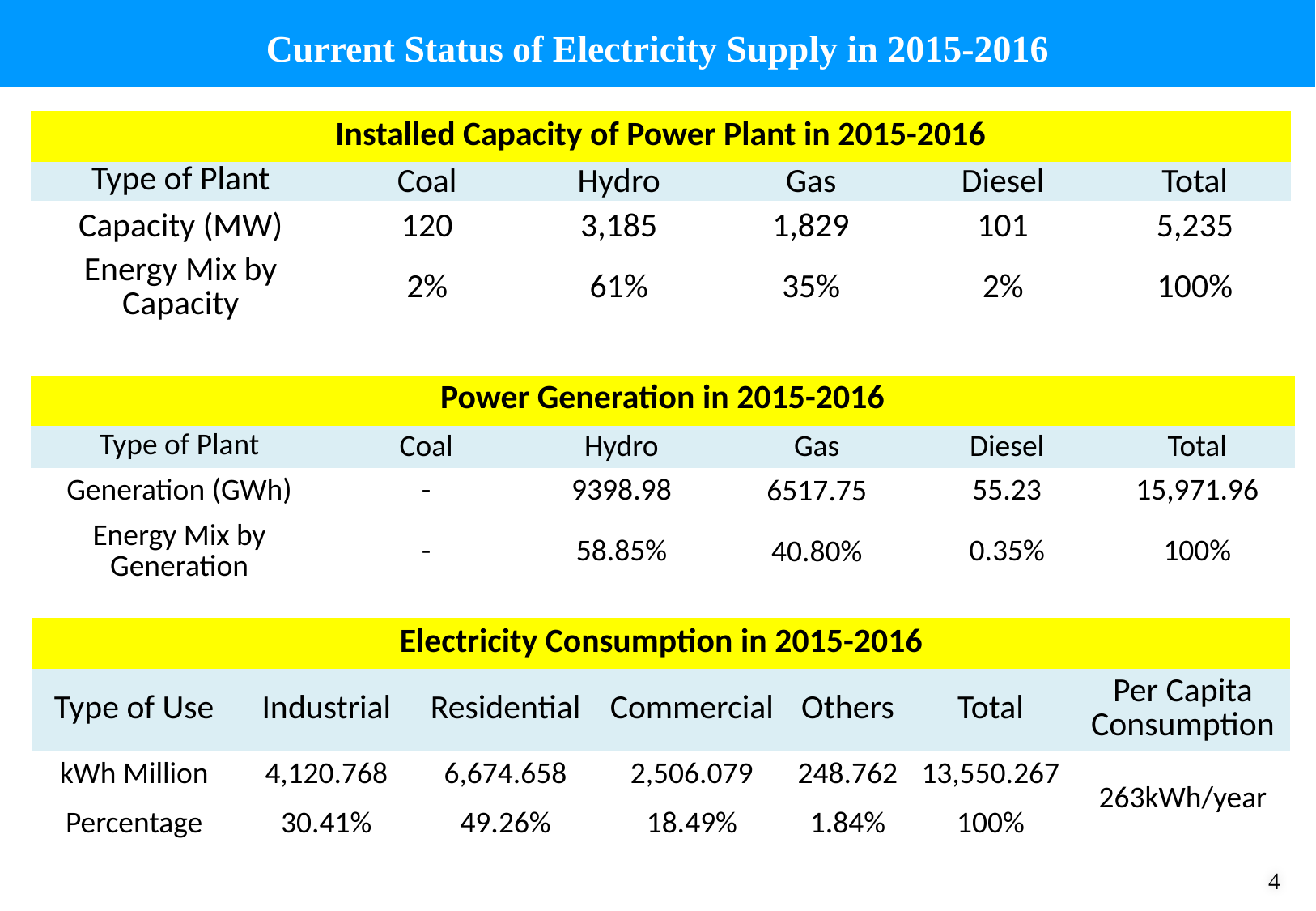

Current Status of Electricity Supply in 2015-2016
| Installed Capacity of Power Plant in 2015-2016 |  |  |  |  |  |
| --- | --- | --- | --- | --- | --- |
| Type of Plant | Coal | Hydro | Gas | Diesel | Total |
| Capacity (MW) | 120 | 3,185 | 1,829 | 101 | 5,235 |
| Energy Mix by Capacity | 2% | 61% | 35% | 2% | 100% |
| Power Generation in 2015-2016 |  |  |  |  |  |
| --- | --- | --- | --- | --- | --- |
| Type of Plant | Coal | Hydro | Gas | Diesel | Total |
| Generation (GWh) | - | 9398.98 | 6517.75 | 55.23 | 15,971.96 |
| Energy Mix by Generation | - | 58.85% | 40.80% | 0.35% | 100% |
| Electricity Consumption in 2015-2016 |  |  |  |  |  |  |
| --- | --- | --- | --- | --- | --- | --- |
| Type of Use | Industrial | Residential | Commercial | Others | Total | Per Capita Consumption |
| kWh Million | 4,120.768 | 6,674.658 | 2,506.079 | 248.762 | 13,550.267 | 263kWh/year |
| Percentage | 30.41% | 49.26% | 18.49% | 1.84% | 100% |  |
4